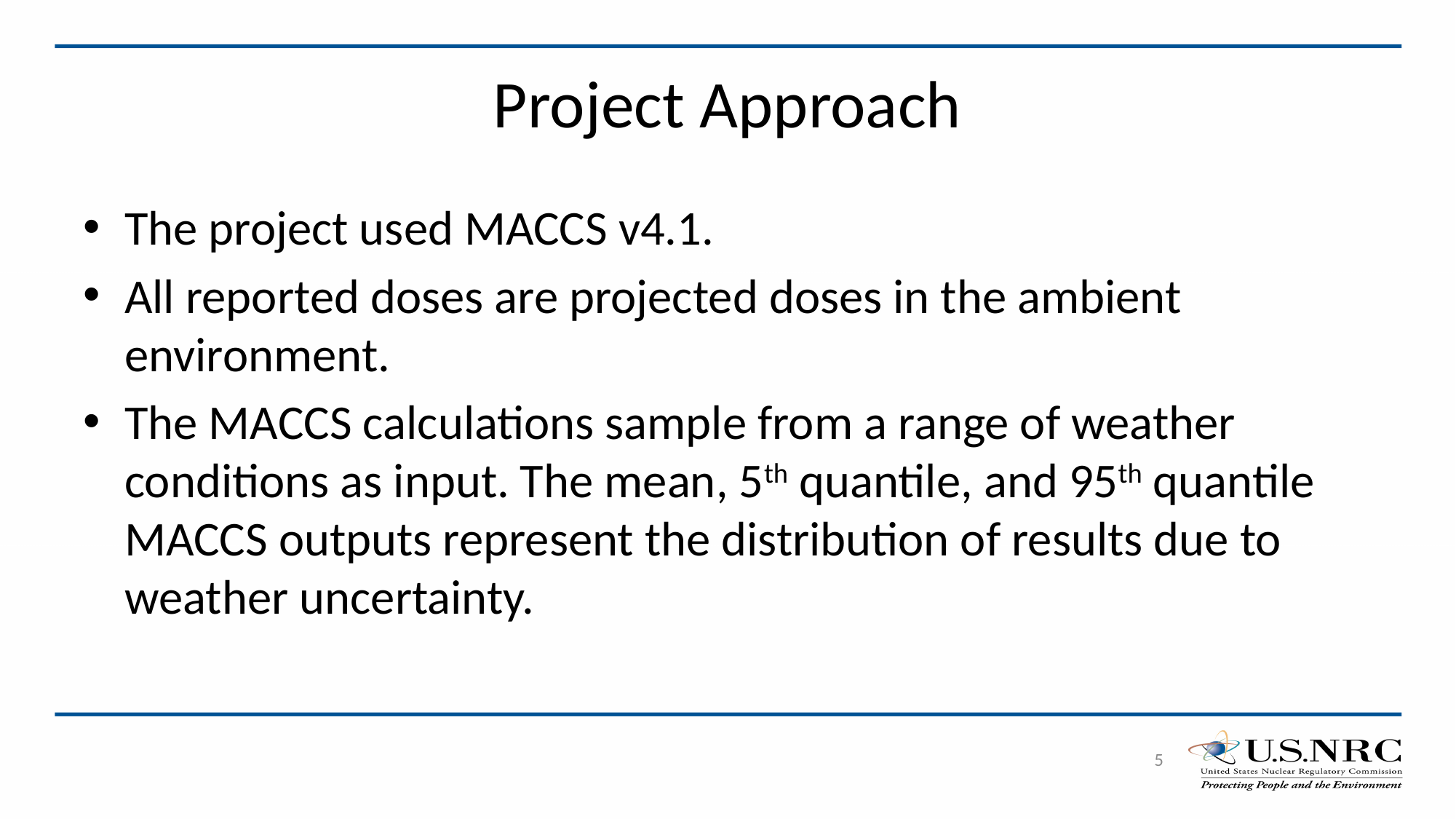

# Project Approach
The project used MACCS v4.1.
All reported doses are projected doses in the ambient environment.
The MACCS calculations sample from a range of weather conditions as input. The mean, 5th quantile, and 95th quantile MACCS outputs represent the distribution of results due to weather uncertainty.
5